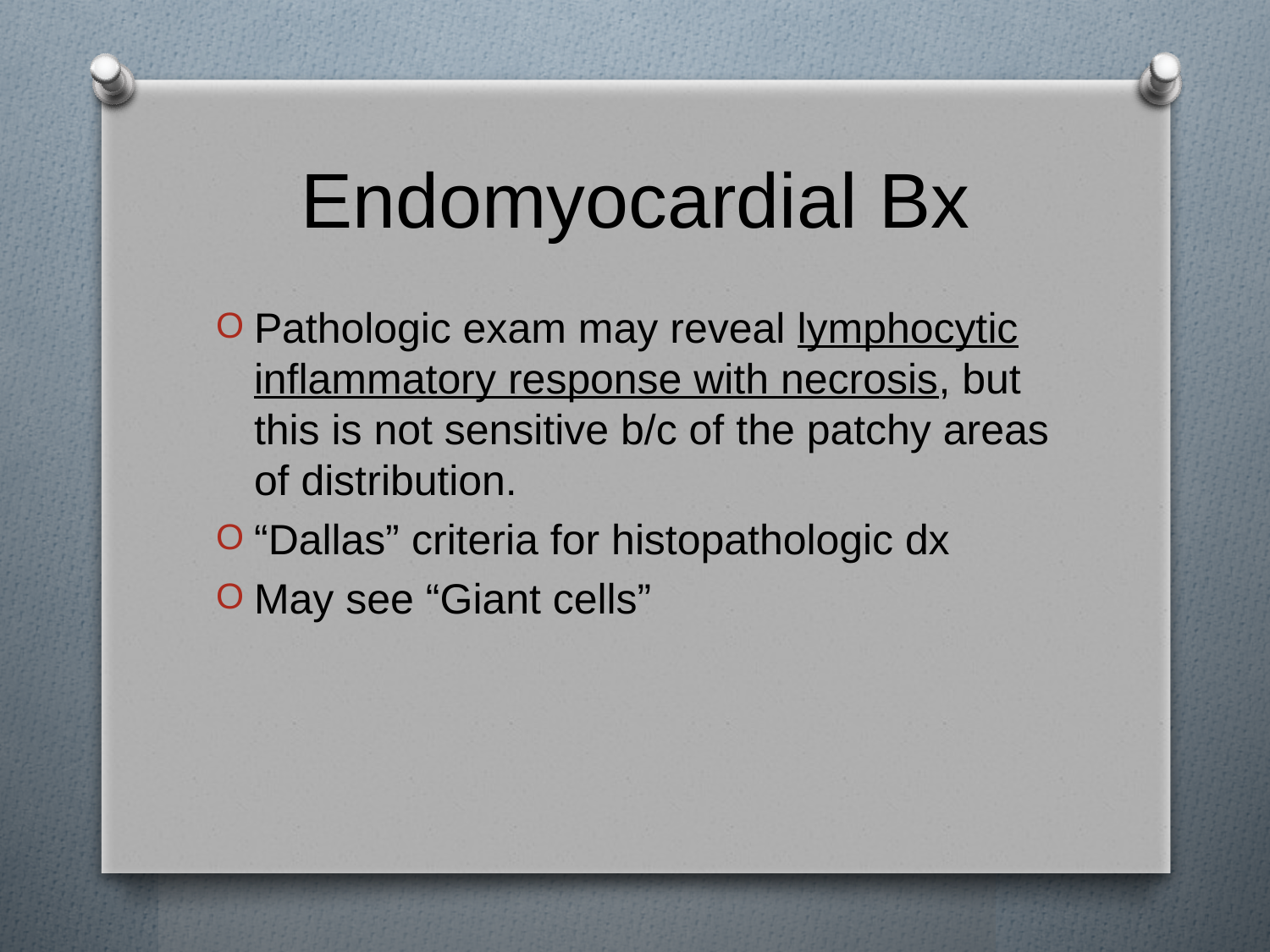

# Endomyocardial Bx
Pathologic exam may reveal lymphocytic inflammatory response with necrosis, but this is not sensitive b/c of the patchy areas of distribution.
“Dallas” criteria for histopathologic dx
May see “Giant cells”